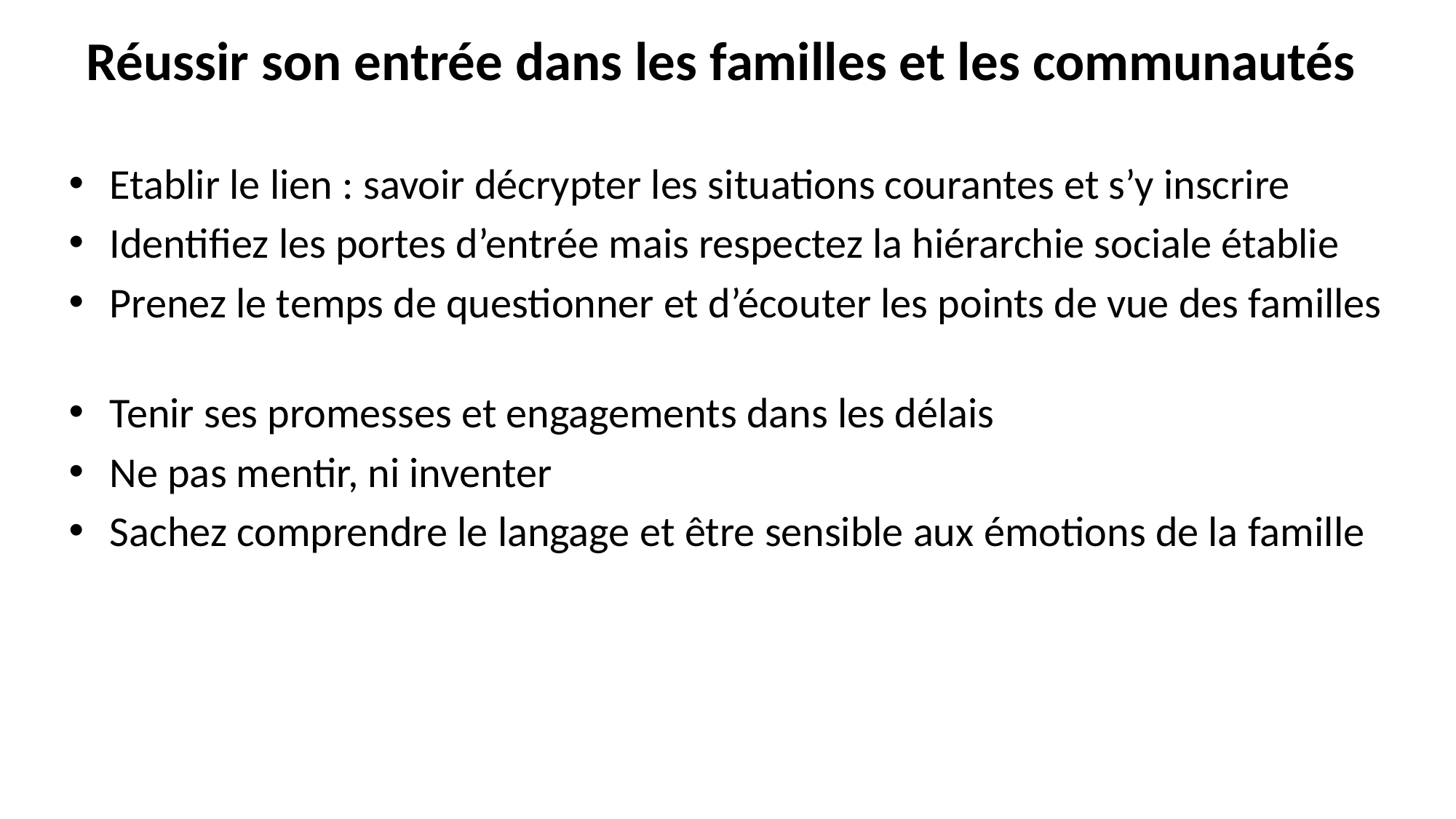

# Réussir son entrée dans les familles et les communautés
Etablir le lien : savoir décrypter les situations courantes et s’y inscrire
Identifiez les portes d’entrée mais respectez la hiérarchie sociale établie
Prenez le temps de questionner et d’écouter les points de vue des familles
Tenir ses promesses et engagements dans les délais
Ne pas mentir, ni inventer
Sachez comprendre le langage et être sensible aux émotions de la famille